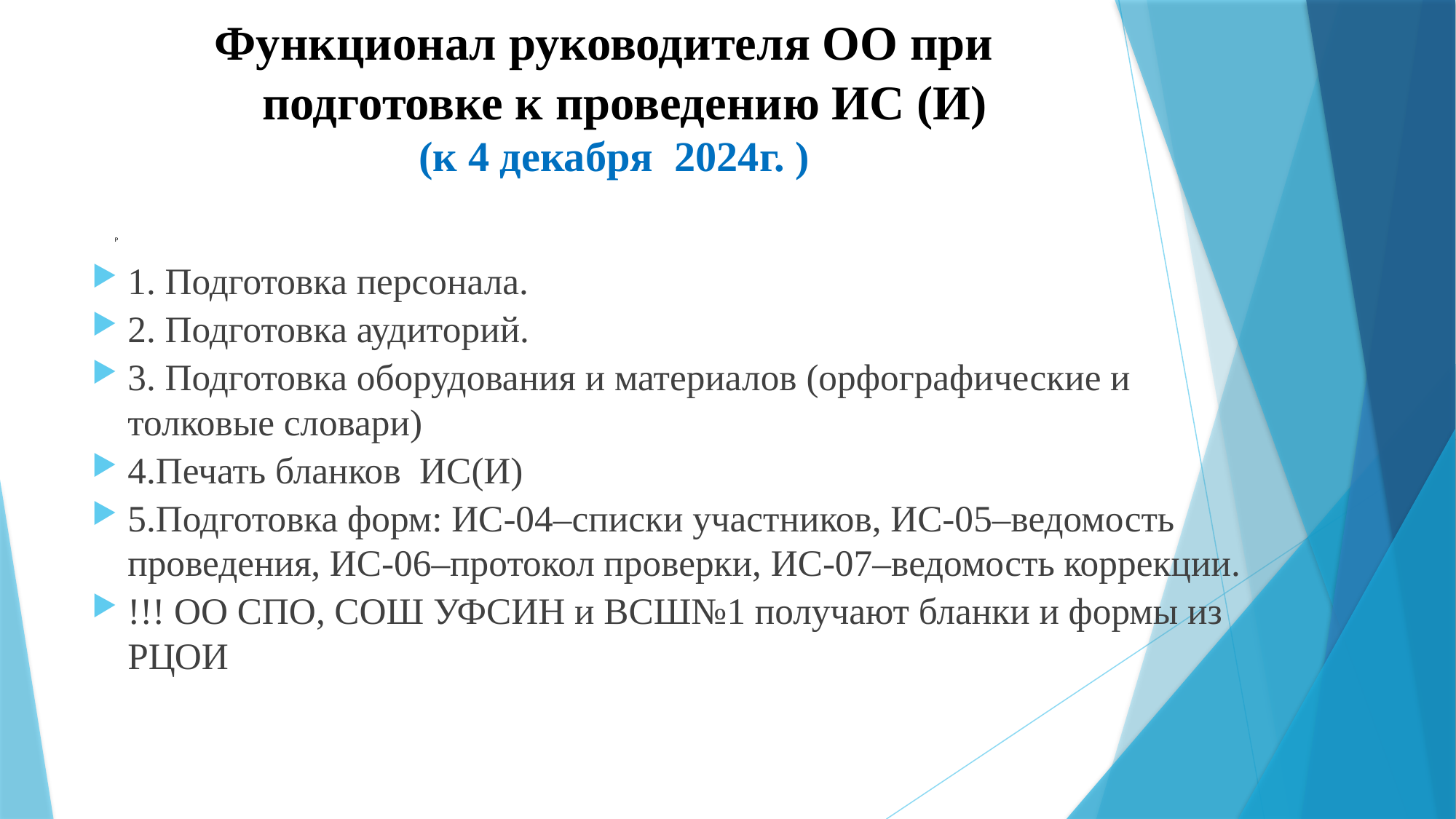

# Функционал руководителя ОО при подготовке к проведению ИС (И) (к 4 декабря  2024г. )

              Р

1. Подготовка персонала.
2. Подготовка аудиторий.
3. Подготовка оборудования и материалов (орфографические и толковые словари)
4.Печать бланков  ИС(И)
5.Подготовка форм: ИС-04–списки участников, ИС-05–ведомость проведения, ИС-06–протокол проверки, ИС-07–ведомость коррекции.
!!! ОО СПО, СОШ УФСИН и ВСШ№1 получают бланки и формы из РЦОИ